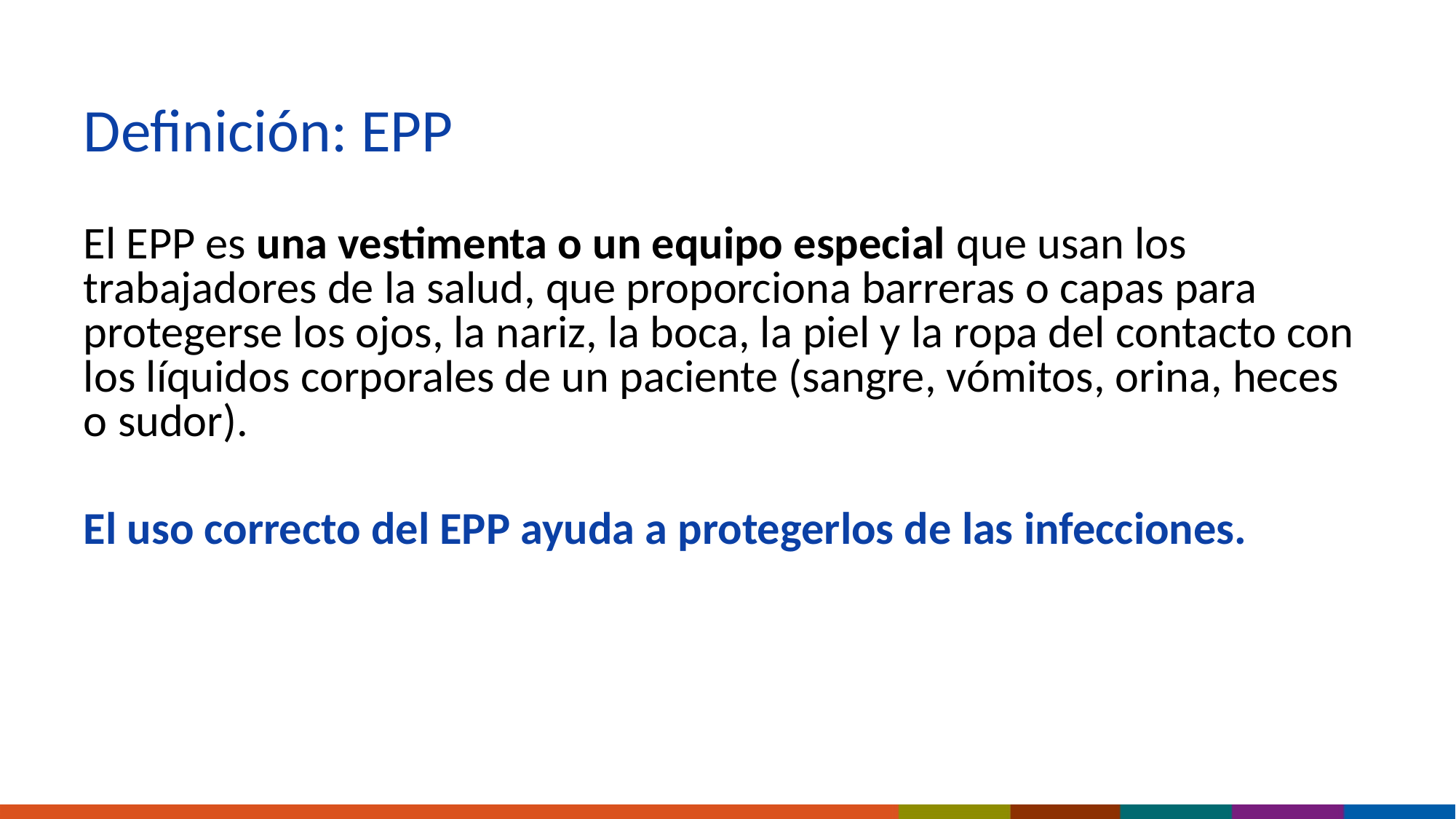

# Definición: EPP
El EPP es una vestimenta o un equipo especial que usan los trabajadores de la salud, que proporciona barreras o capas para protegerse los ojos, la nariz, la boca, la piel y la ropa del contacto con los líquidos corporales de un paciente (sangre, vómitos, orina, heces o sudor).

El uso correcto del EPP ayuda a protegerlos de las infecciones.